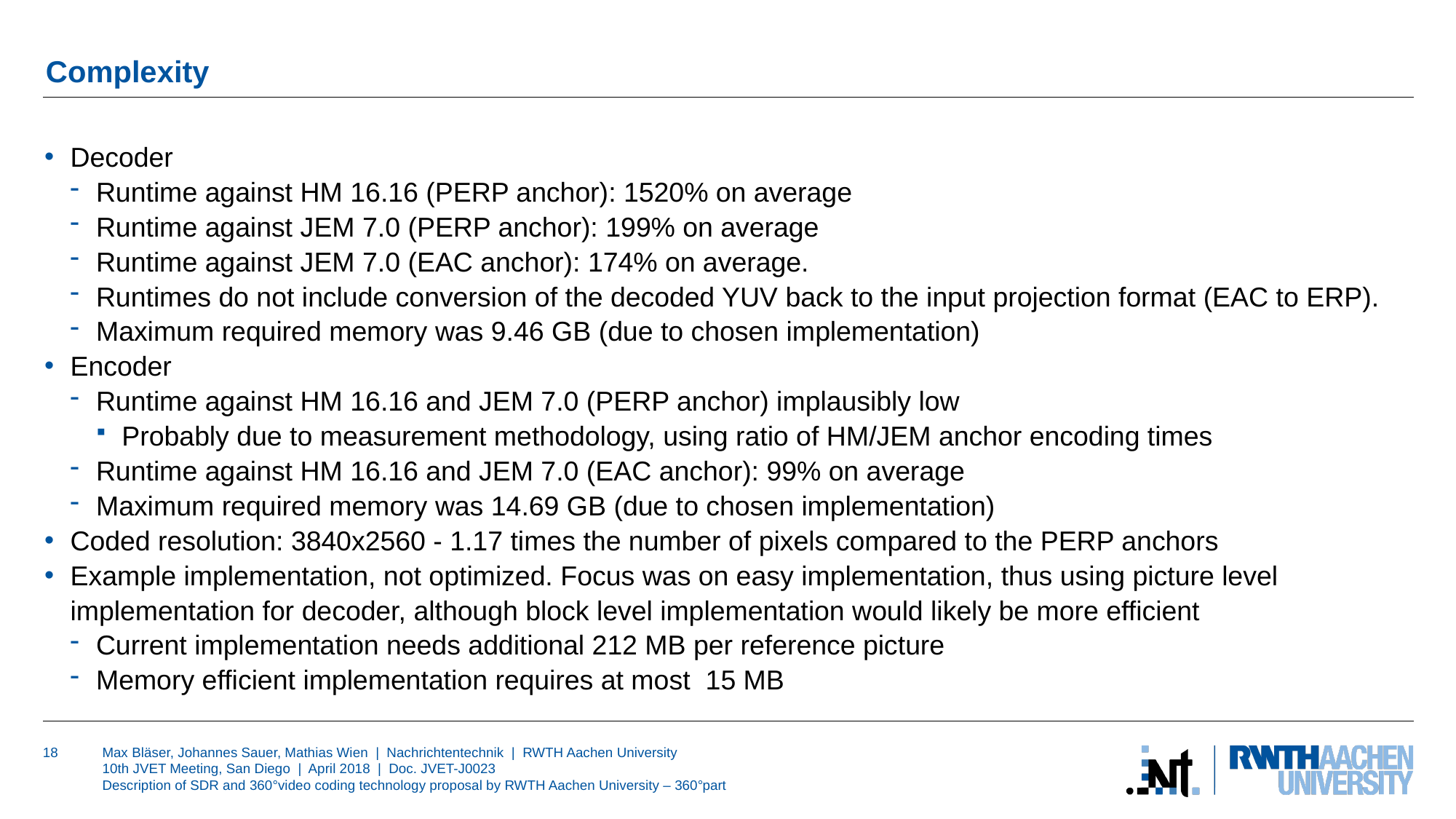

# Complexity
Decoder
Runtime against HM 16.16 (PERP anchor): 1520% on average
Runtime against JEM 7.0 (PERP anchor): 199% on average
Runtime against JEM 7.0 (EAC anchor): 174% on average.
Runtimes do not include conversion of the decoded YUV back to the input projection format (EAC to ERP).
Maximum required memory was 9.46 GB (due to chosen implementation)
Encoder
Runtime against HM 16.16 and JEM 7.0 (PERP anchor) implausibly low
Probably due to measurement methodology, using ratio of HM/JEM anchor encoding times
Runtime against HM 16.16 and JEM 7.0 (EAC anchor): 99% on average
Maximum required memory was 14.69 GB (due to chosen implementation)
Coded resolution: 3840x2560 - 1.17 times the number of pixels compared to the PERP anchors
Example implementation, not optimized. Focus was on easy implementation, thus using picture level implementation for decoder, although block level implementation would likely be more efficient
Current implementation needs additional 212 MB per reference picture
Memory efficient implementation requires at most  15 MB